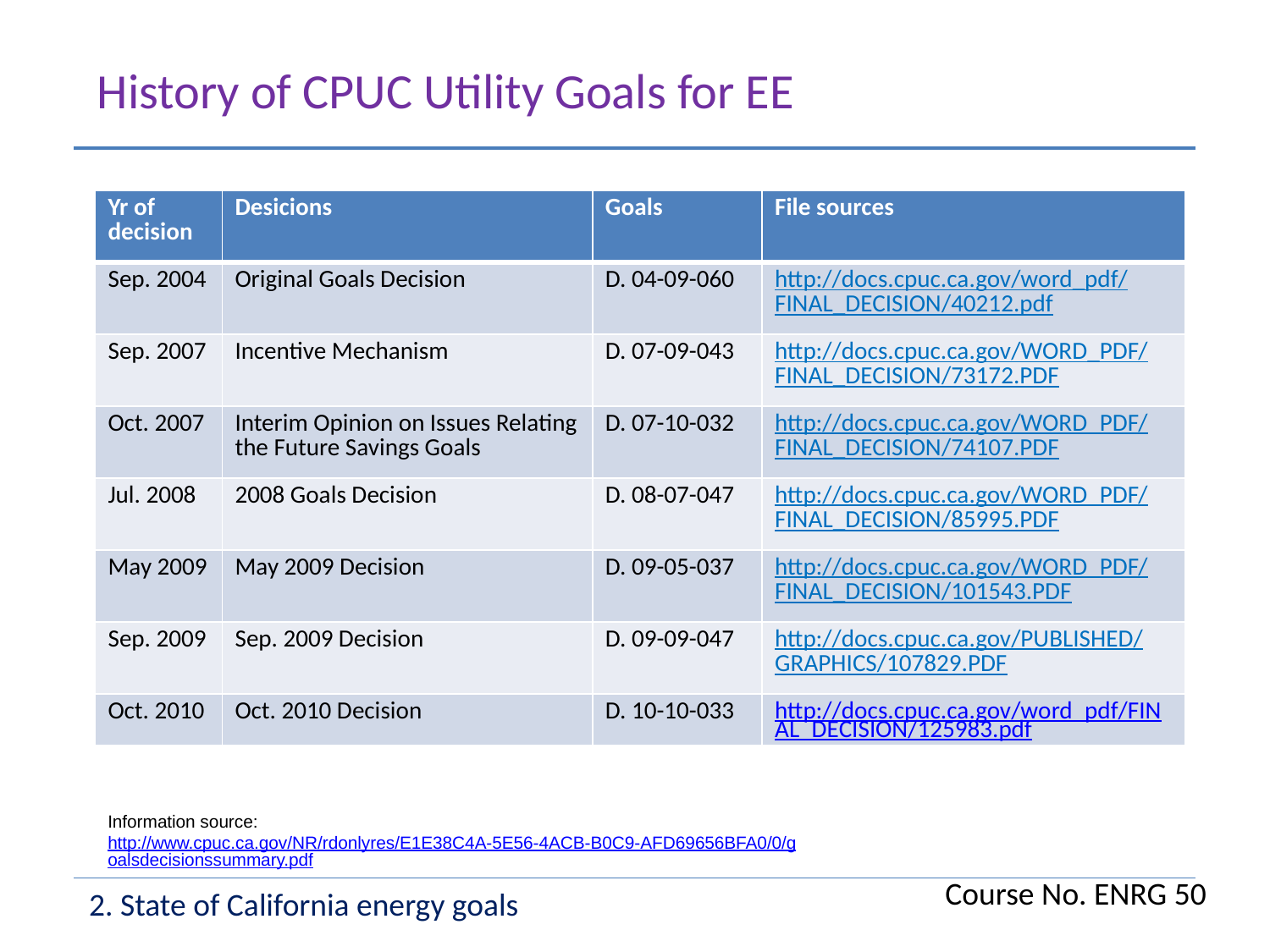

History of CPUC Utility Goals for EE
| Yr of decision | Desicions | Goals | File sources |
| --- | --- | --- | --- |
| Sep. 2004 | Original Goals Decision | D. 04-09-060 | http://docs.cpuc.ca.gov/word\_pdf/FINAL\_DECISION/40212.pdf |
| Sep. 2007 | Incentive Mechanism | D. 07-09-043 | http://docs.cpuc.ca.gov/WORD\_PDF/FINAL\_DECISION/73172.PDF |
| Oct. 2007 | Interim Opinion on Issues Relating the Future Savings Goals | D. 07-10-032 | http://docs.cpuc.ca.gov/WORD\_PDF/FINAL\_DECISION/74107.PDF |
| Jul. 2008 | 2008 Goals Decision | D. 08-07-047 | http://docs.cpuc.ca.gov/WORD\_PDF/FINAL\_DECISION/85995.PDF |
| May 2009 | May 2009 Decision | D. 09-05-037 | http://docs.cpuc.ca.gov/WORD\_PDF/FINAL\_DECISION/101543.PDF |
| Sep. 2009 | Sep. 2009 Decision | D. 09-09-047 | http://docs.cpuc.ca.gov/PUBLISHED/GRAPHICS/107829.PDF |
| Oct. 2010 | Oct. 2010 Decision | D. 10-10-033 | http://docs.cpuc.ca.gov/word\_pdf/FINAL\_DECISION/125983.pdf |
Information source: http://www.cpuc.ca.gov/NR/rdonlyres/E1E38C4A-5E56-4ACB-B0C9-AFD69656BFA0/0/goalsdecisionssummary.pdf
Course No. ENRG 50
2. State of California energy goals